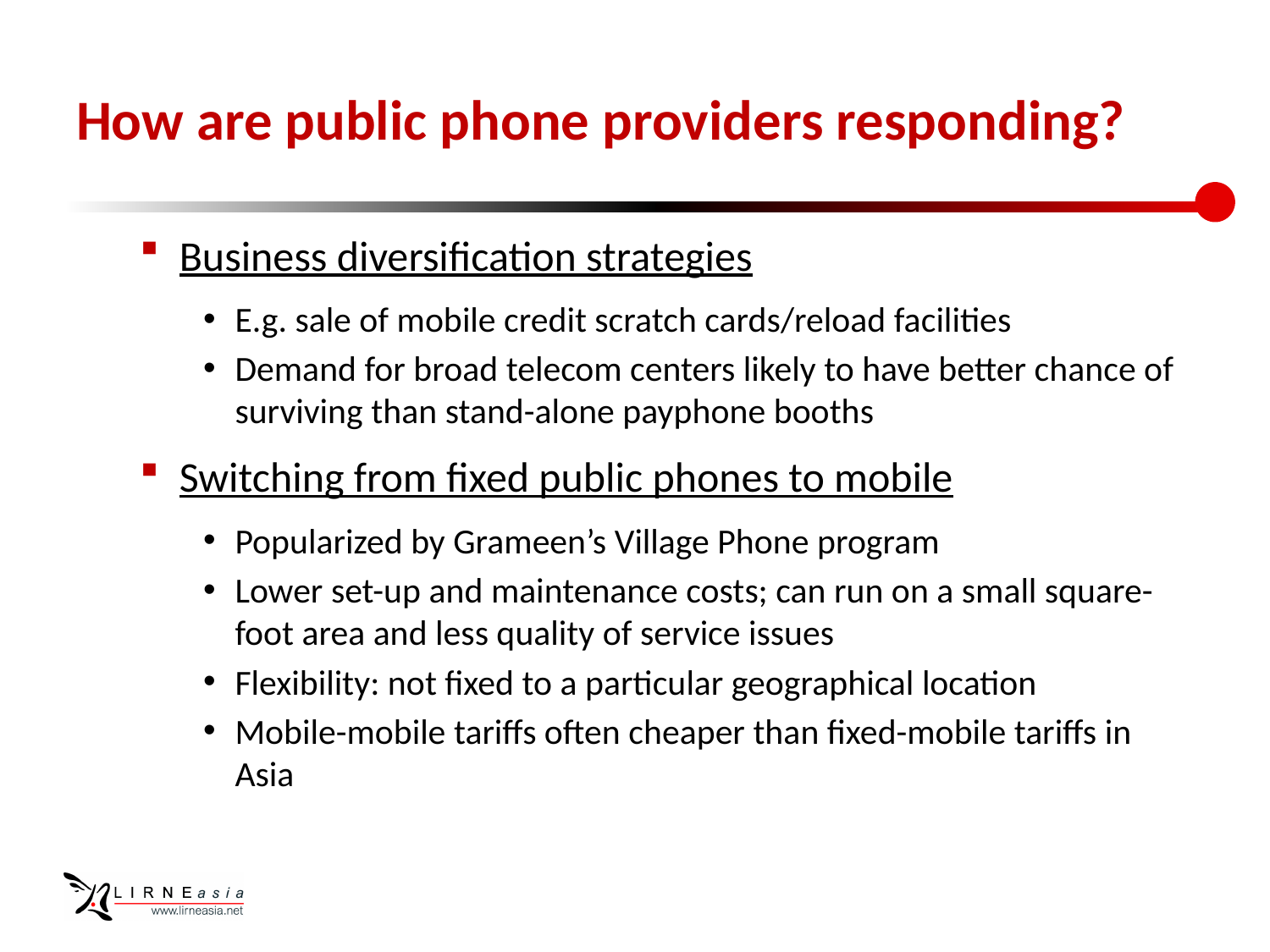

# How are public phone providers responding?
Business diversification strategies
E.g. sale of mobile credit scratch cards/reload facilities
Demand for broad telecom centers likely to have better chance of surviving than stand-alone payphone booths
Switching from fixed public phones to mobile
Popularized by Grameen’s Village Phone program
Lower set-up and maintenance costs; can run on a small square-foot area and less quality of service issues
Flexibility: not fixed to a particular geographical location
Mobile-mobile tariffs often cheaper than fixed-mobile tariffs in Asia